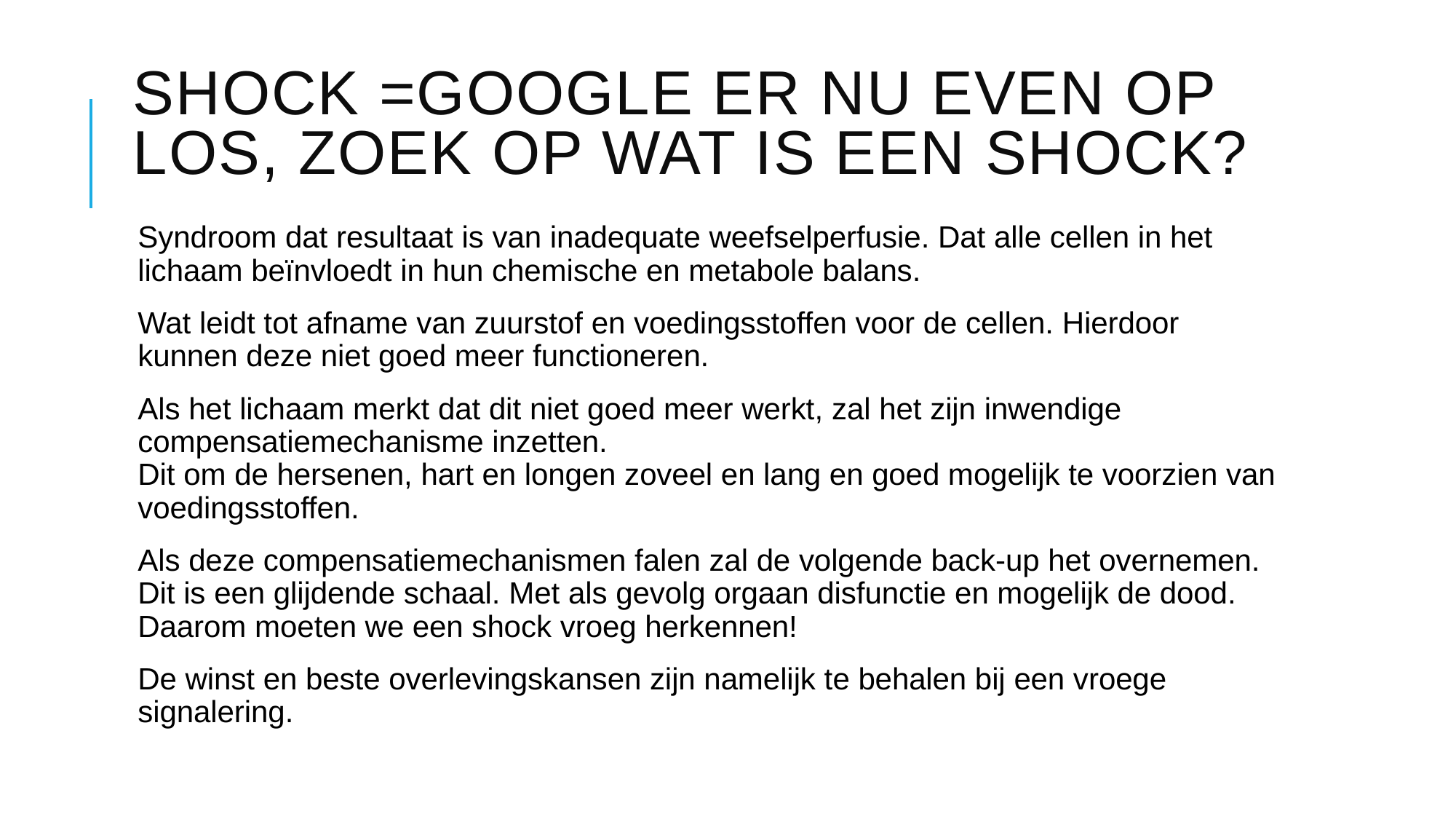

# Shock =google er nu even op los, zoek op wat is een shock?
Syndroom dat resultaat is van inadequate weefselperfusie. Dat alle cellen in het lichaam beïnvloedt in hun chemische en metabole balans.
Wat leidt tot afname van zuurstof en voedingsstoffen voor de cellen. Hierdoor kunnen deze niet goed meer functioneren.
Als het lichaam merkt dat dit niet goed meer werkt, zal het zijn inwendige compensatiemechanisme inzetten.
Dit om de hersenen, hart en longen zoveel en lang en goed mogelijk te voorzien van voedingsstoffen.
Als deze compensatiemechanismen falen zal de volgende back-up het overnemen.
Dit is een glijdende schaal. Met als gevolg orgaan disfunctie en mogelijk de dood.
Daarom moeten we een shock vroeg herkennen!
De winst en beste overlevingskansen zijn namelijk te behalen bij een vroege signalering.